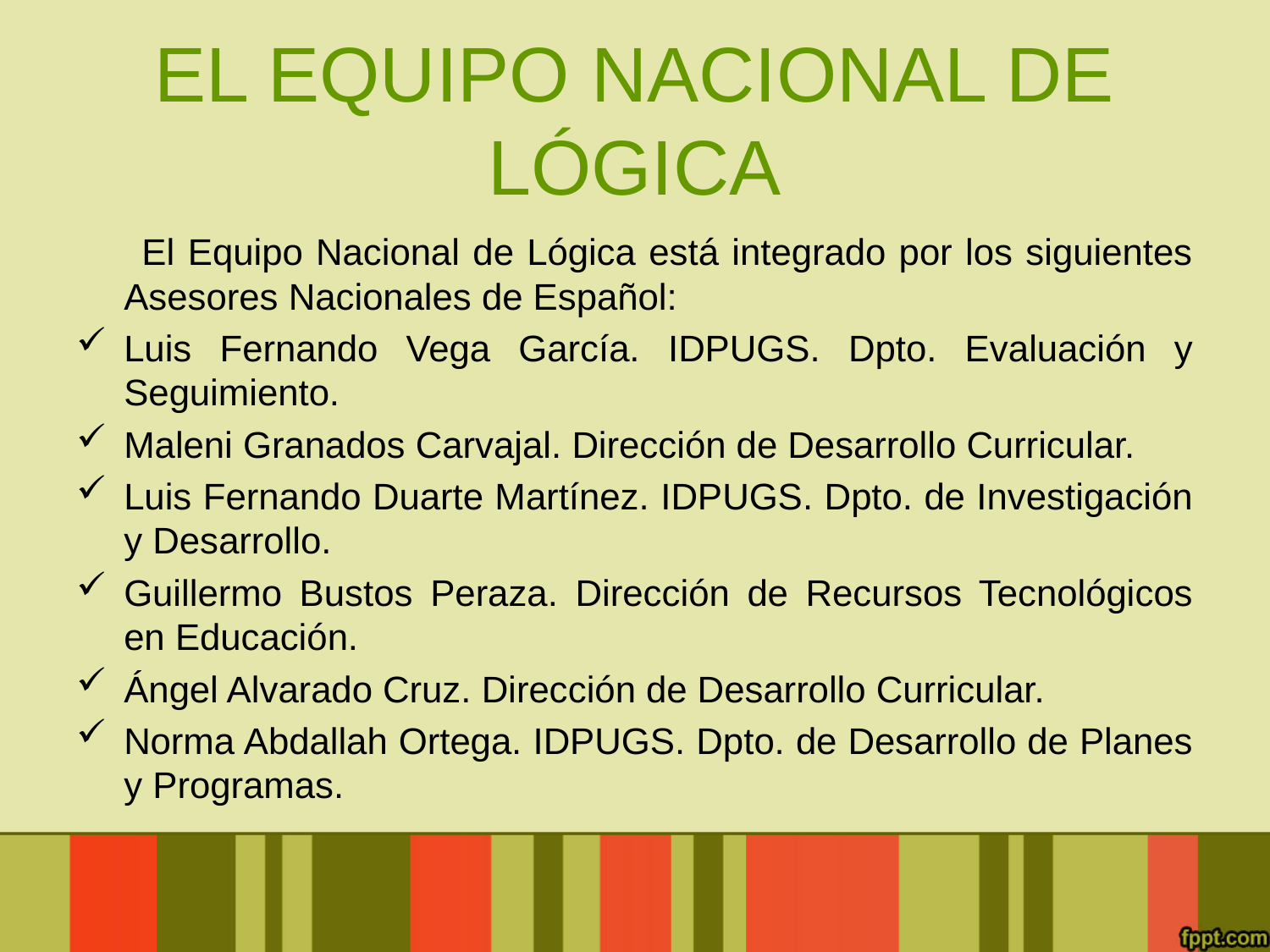

# EL EQUIPO NACIONAL DE LÓGICA
     El Equipo Nacional de Lógica está integrado por los siguientes Asesores Nacionales de Español:
Luis Fernando Vega García. IDPUGS. Dpto. Evaluación y Seguimiento.
Maleni Granados Carvajal. Dirección de Desarrollo Curricular.
Luis Fernando Duarte Martínez. IDPUGS. Dpto. de Investigación y Desarrollo.
Guillermo Bustos Peraza. Dirección de Recursos Tecnológicos en Educación.
Ángel Alvarado Cruz. Dirección de Desarrollo Curricular.
Norma Abdallah Ortega. IDPUGS. Dpto. de Desarrollo de Planes y Programas.